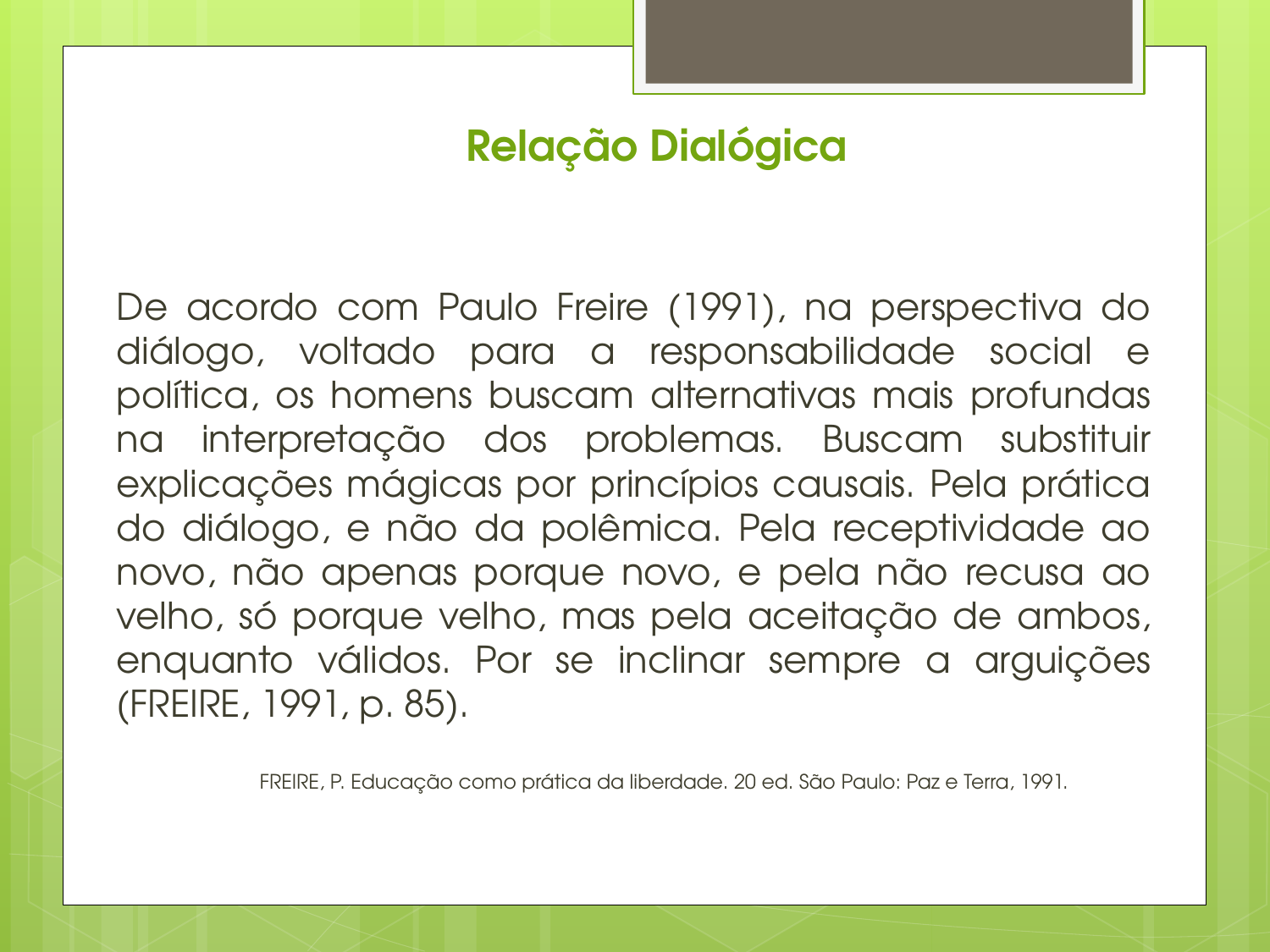

# Relação Dialógica

De acordo com Paulo Freire (1991), na perspectiva do diálogo, voltado para a responsabilidade social e política, os homens buscam alternativas mais profundas na interpretação dos problemas. Buscam substituir explicações mágicas por princípios causais. Pela prática do diálogo, e não da polêmica. Pela receptividade ao novo, não apenas porque novo, e pela não recusa ao velho, só porque velho, mas pela aceitação de ambos, enquanto válidos. Por se inclinar sempre a arguições (FREIRE, 1991, p. 85).

                          FREIRE, P. Educação como prática da liberdade. 20 ed. São Paulo: Paz e Terra, 1991.